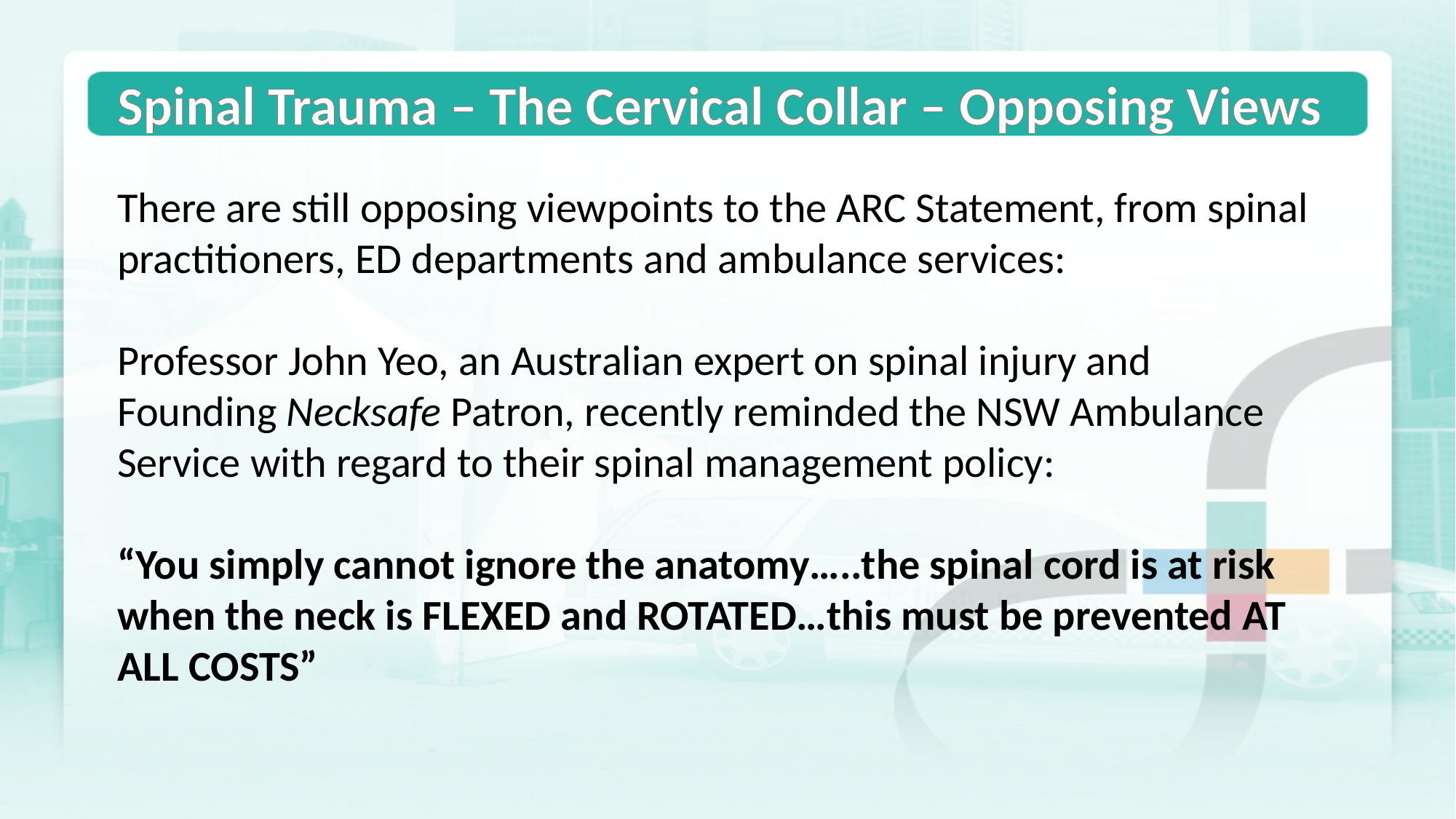

Spinal Trauma – The Cervical Collar – Opposing Views
There are still opposing viewpoints to the ARC Statement, from spinal practitioners, ED departments and ambulance services:

Professor John Yeo, an Australian expert on spinal injury and Founding Necksafe Patron, recently reminded the NSW Ambulance Service with regard to their spinal management policy:

“You simply cannot ignore the anatomy…..the spinal cord is at risk when the neck is FLEXED and ROTATED…this must be prevented AT ALL COSTS”